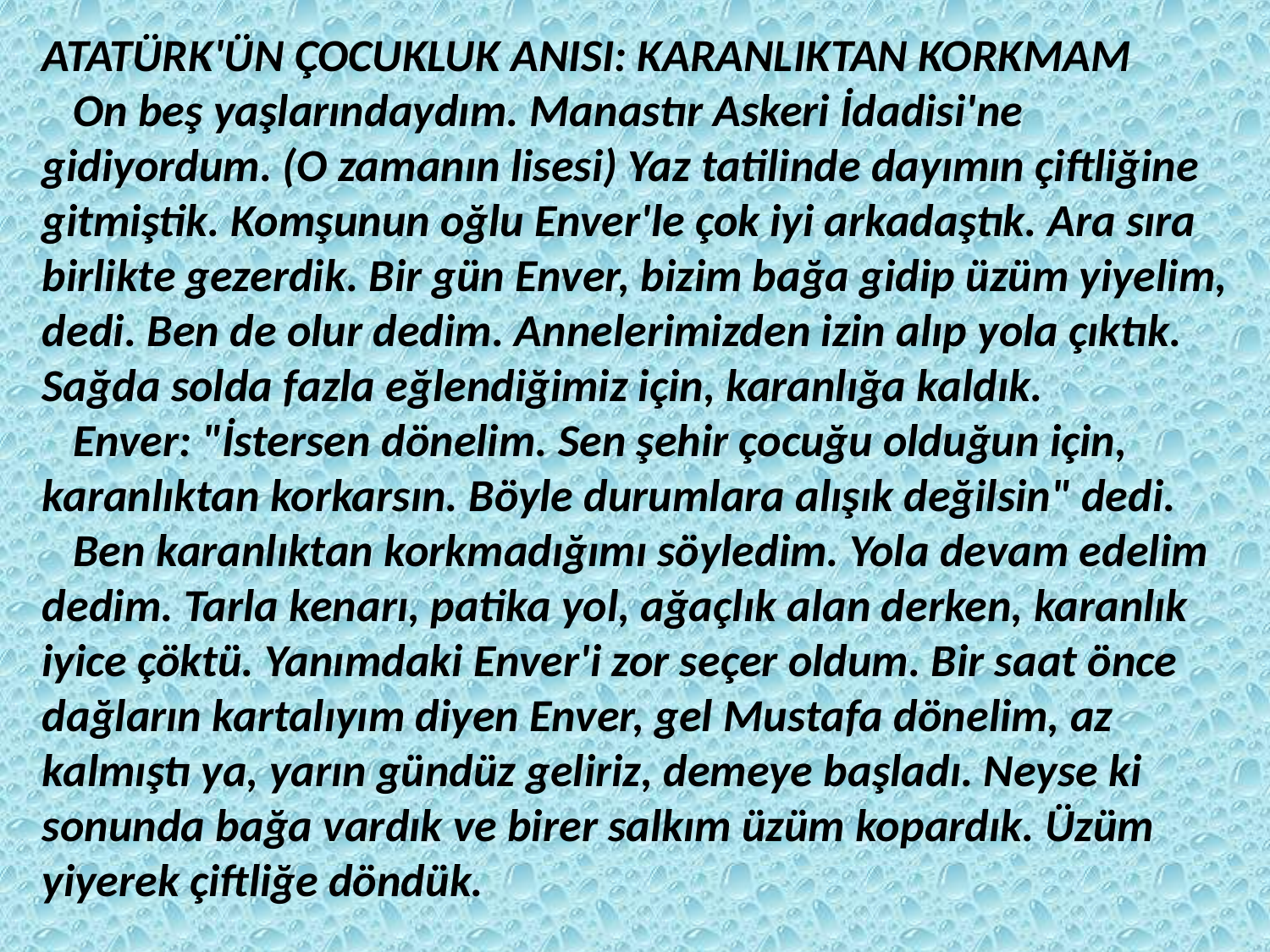

ATATÜRK'ÜN ÇOCUKLUK ANISI: KARANLIKTAN KORKMAM
   On beş yaşlarındaydım. Manastır Askeri İdadisi'ne gidiyordum. (O zamanın lisesi) Yaz tatilinde dayımın çiftliğine gitmiştik. Komşunun oğlu Enver'le çok iyi arkadaştık. Ara sıra birlikte gezerdik. Bir gün Enver, bizim bağa gidip üzüm yiyelim, dedi. Ben de olur dedim. Annelerimizden izin alıp yola çıktık. Sağda solda fazla eğlendiğimiz için, karanlığa kaldık.
   Enver: "İstersen dönelim. Sen şehir çocuğu olduğun için, karanlıktan korkarsın. Böyle durumlara alışık değilsin" dedi.
   Ben karanlıktan korkmadığımı söyledim. Yola devam edelim dedim. Tarla kenarı, patika yol, ağaçlık alan derken, karanlık iyice çöktü. Yanımdaki Enver'i zor seçer oldum. Bir saat önce dağların kartalıyım diyen Enver, gel Mustafa dönelim, az kalmıştı ya, yarın gündüz geliriz, demeye başladı. Neyse ki sonunda bağa vardık ve birer salkım üzüm kopardık. Üzüm yiyerek çiftliğe döndük.